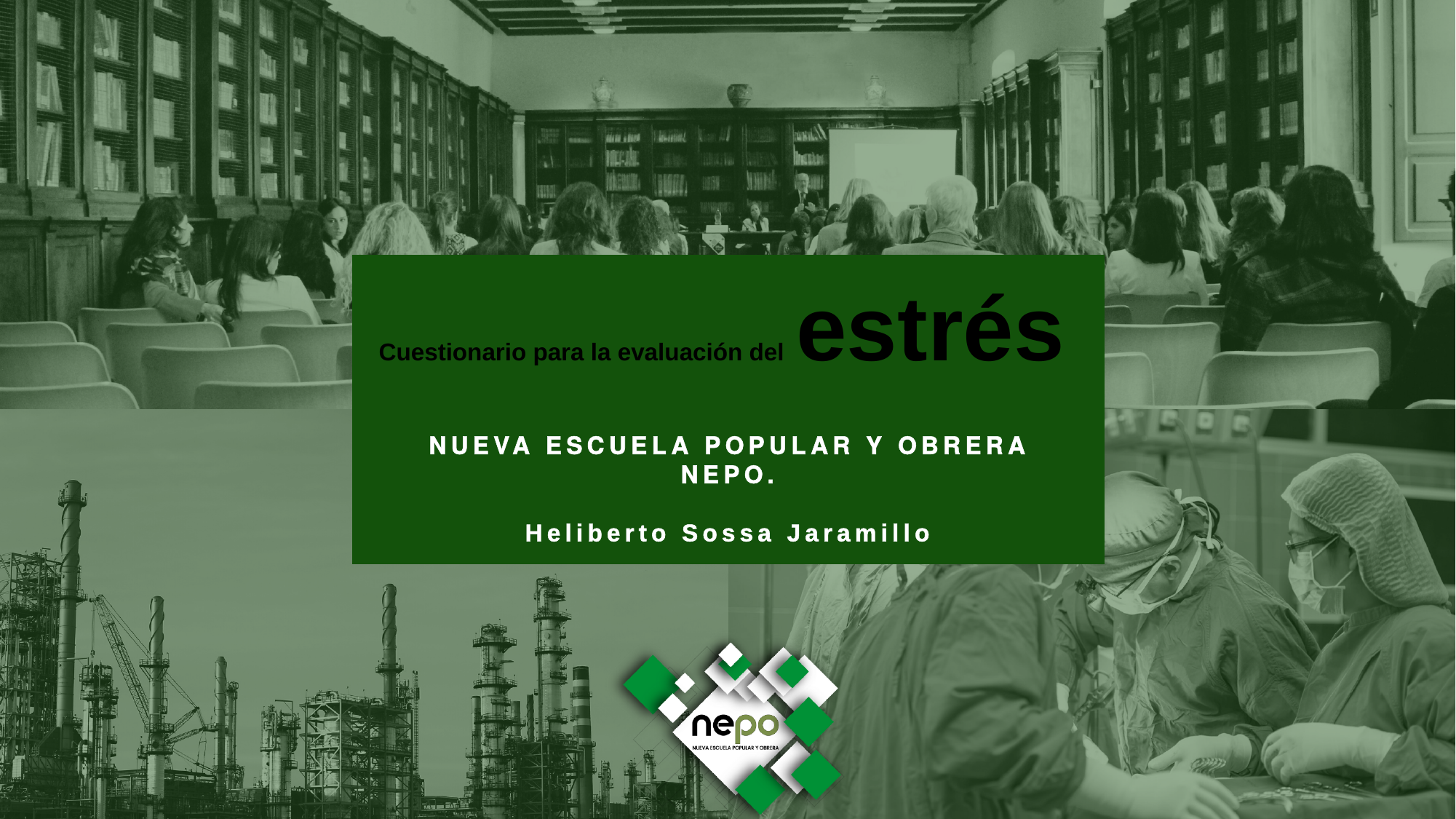

Cuestionario para la evaluación del estrés

NUEVA ESCUELA POPULAR Y OBRERA
NEPO.

Heliberto Sossa Jaramillo